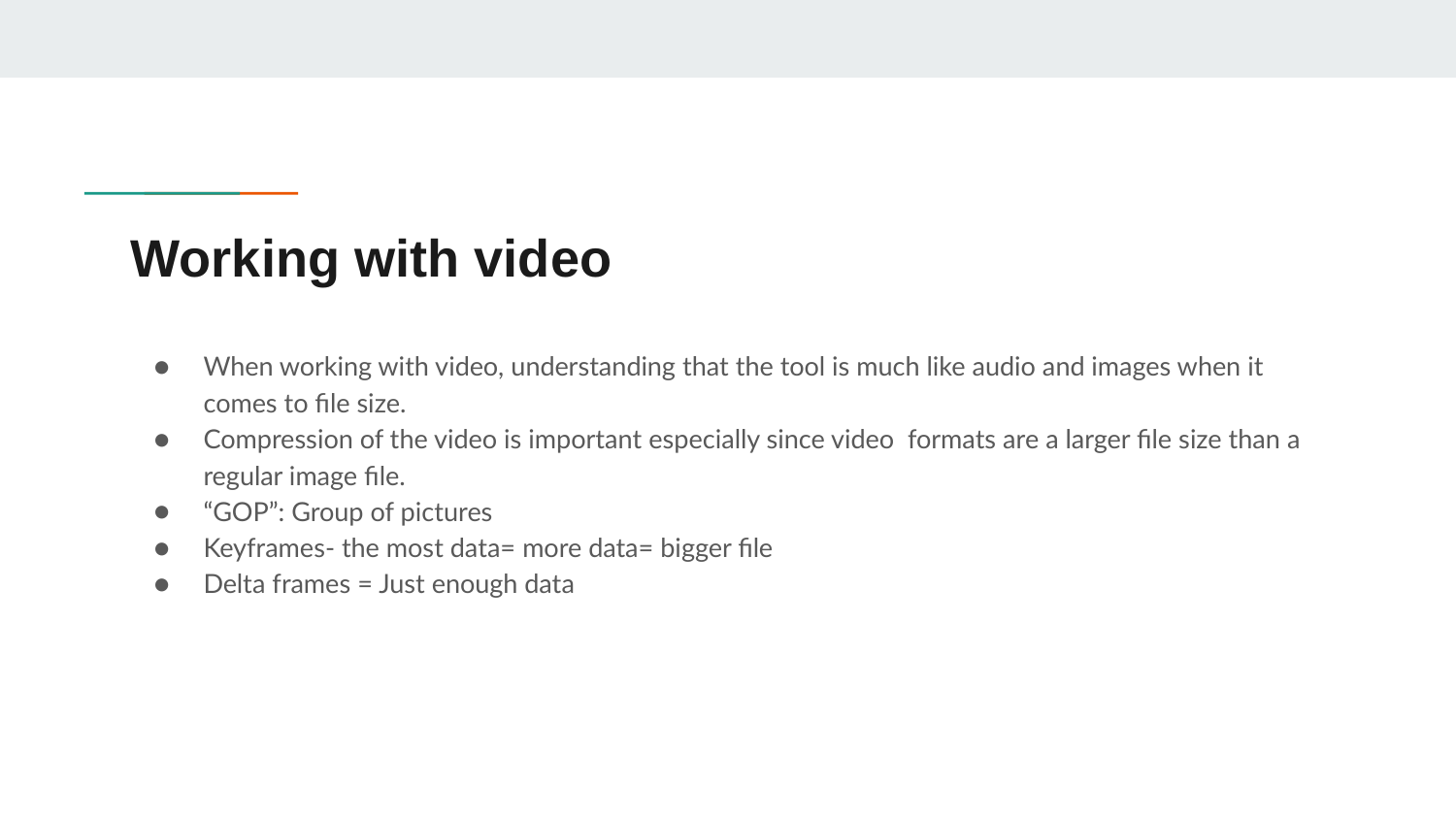

# Working with video
When working with video, understanding that the tool is much like audio and images when it comes to file size.
Compression of the video is important especially since video  formats are a larger file size than a regular image file.
“GOP”: Group of pictures
Keyframes- the most data= more data= bigger file
Delta frames = Just enough data